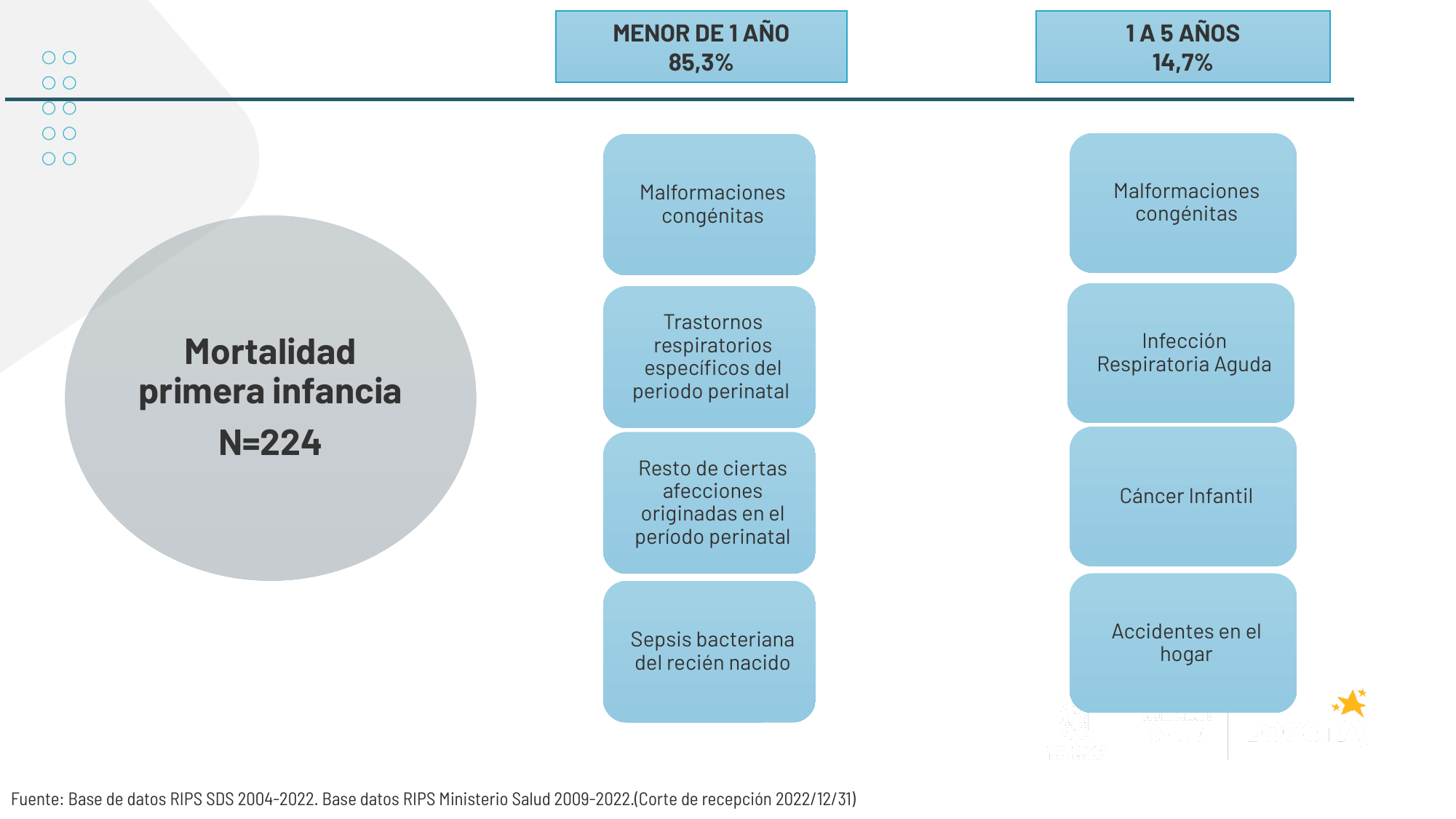

MENOR DE 1 AÑO
85,3%
1 A 5 AÑOS
14,7%
Malformaciones congénitas
Infección Respiratoria Aguda
Cáncer Infantil
Accidentes en el hogar
Malformaciones congénitas
Resto de ciertas afecciones originadas en el período perinatal
Trastornos respiratorios específicos del periodo perinatal
Sepsis bacteriana del recién nacido
Mortalidad primera infancia
N=224
Fuente: Base de datos RIPS SDS 2004-2022. Base datos RIPS Ministerio Salud 2009-2022.(Corte de recepción 2022/12/31)